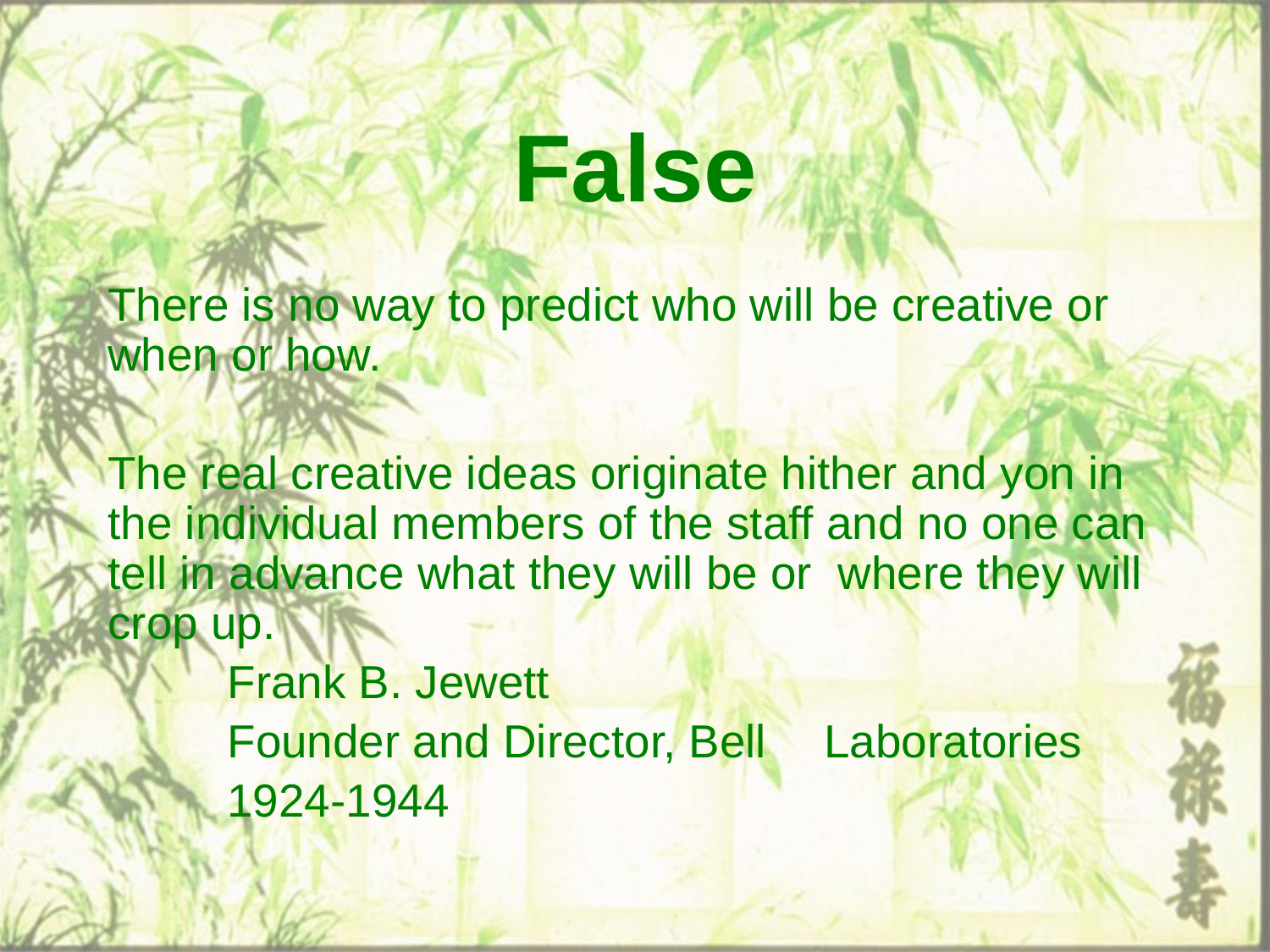

# False
There is no way to predict who will be creative or when or how.

The real creative ideas originate hither and yon in the individual members of the staff and no one can tell in advance what they will be or  where they will crop up.
			Frank B. Jewett
			Founder and Director, Bell 				Laboratories
			1924-1944